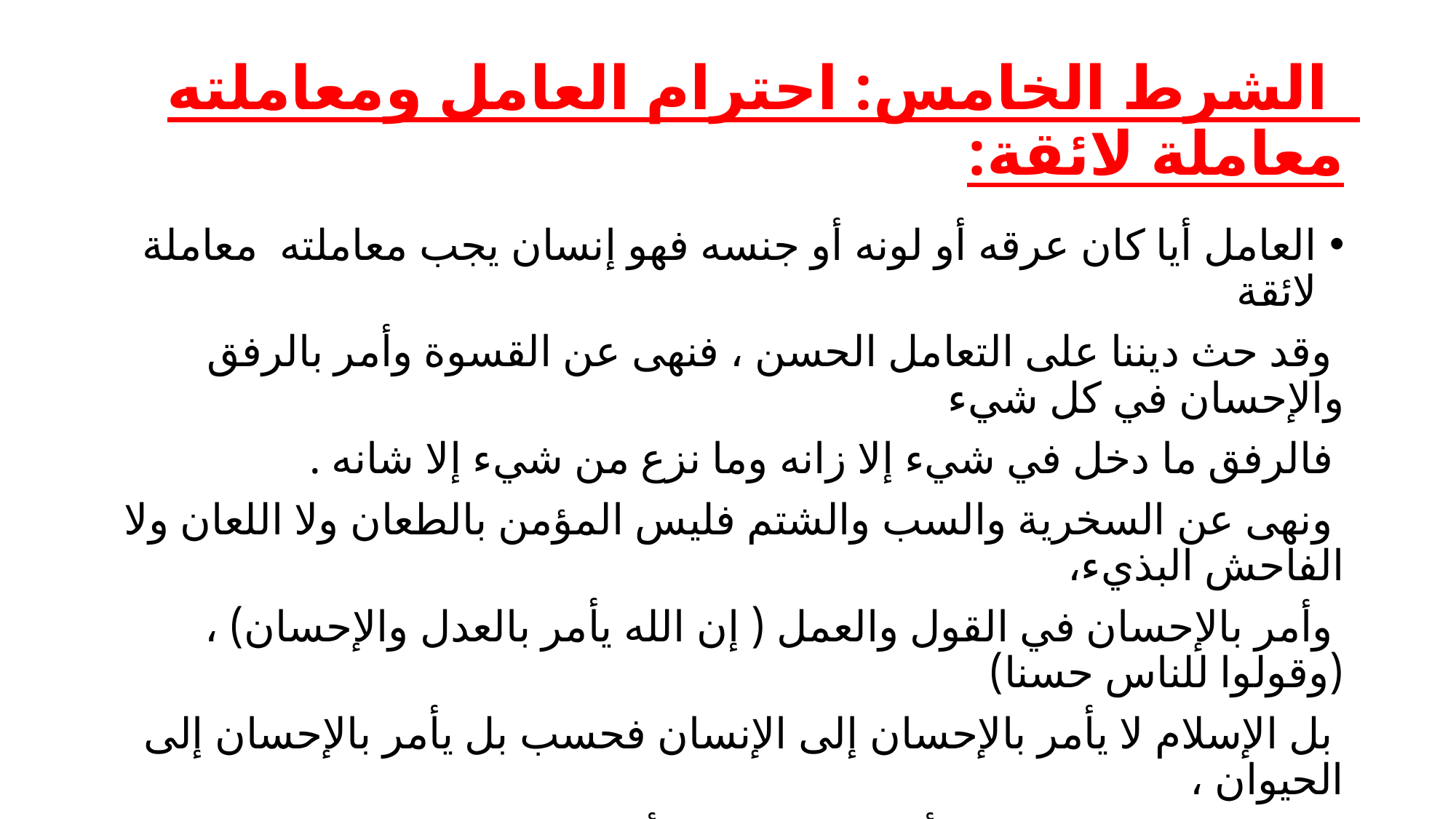

# الشرط الخامس: احترام العامل ومعاملته معاملة لائقة:
العامل أيا كان عرقه أو لونه أو جنسه فهو إنسان يجب معاملته  معاملة لائقة
 وقد حث ديننا على التعامل الحسن ، فنهى عن القسوة وأمر بالرفق والإحسان في كل شيء
 فالرفق ما دخل في شيء إلا زانه وما نزع من شيء إلا شانه .
 ونهى عن السخرية والسب والشتم فليس المؤمن بالطعان ولا اللعان ولا الفاحش البذيء،
 وأمر بالإحسان في القول والعمل ( إن الله يأمر بالعدل والإحسان) ، (وقولوا للناس حسنا)
 بل الإسلام لا يأمر بالإحسان إلى الإنسان فحسب بل يأمر بالإحسان إلى الحيوان ،
( ففي كل ذي كبد رطبة أجر) ودخلت امرأة الجنة بسبب كلب ودخلت أخرى الجنة بسبب هرة